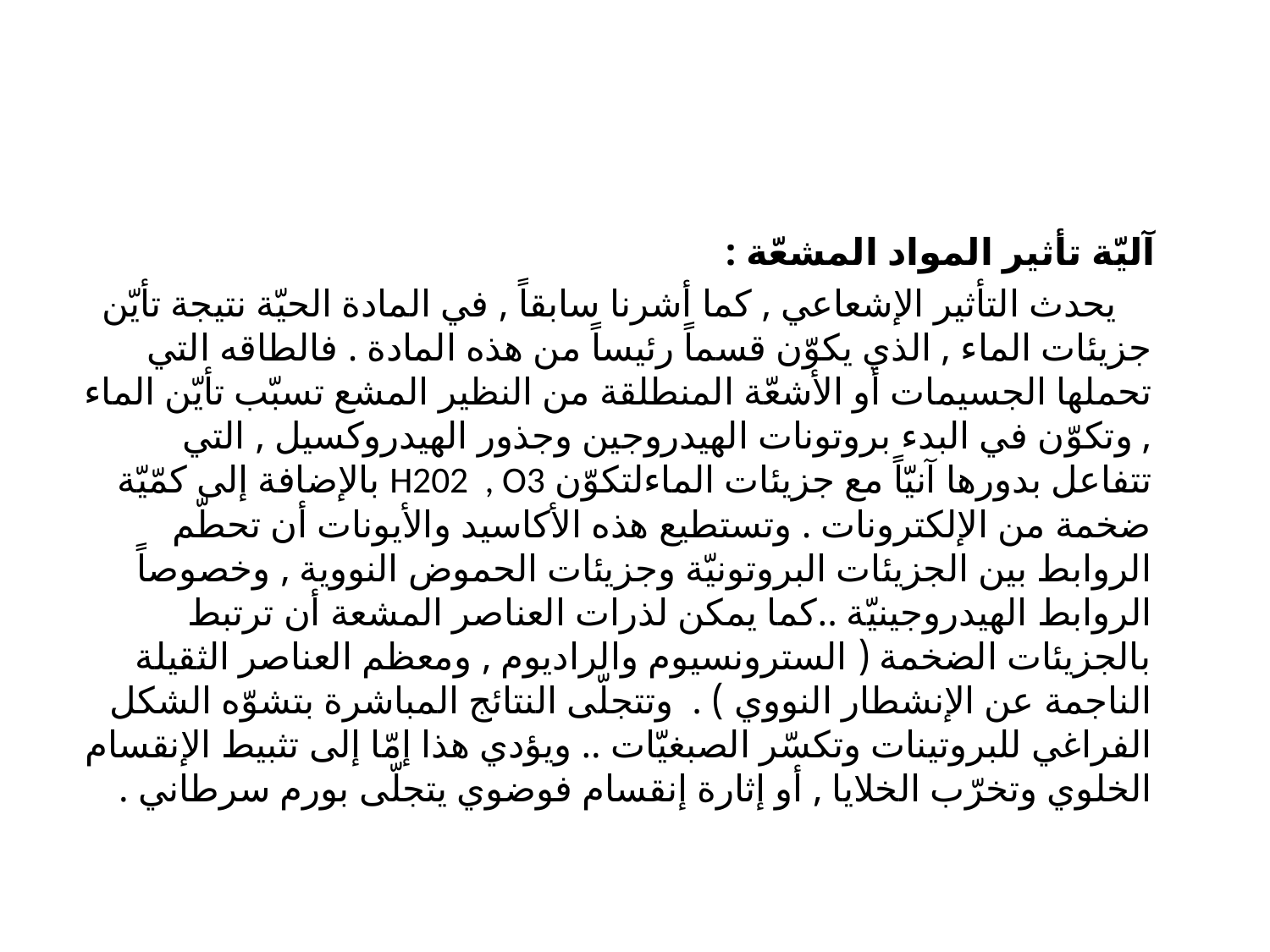

#
    آليّة تأثير المواد المشعّة :
        يحدث التأثير الإشعاعي , كما أشرنا سابقاً , في المادة الحيّة نتيجة تأيّن جزيئات الماء , الذي يكوّن قسماً رئيساً من هذه المادة . فالطاقه التي تحملها الجسيمات أو الأشعّة المنطلقة من النظير المشع تسبّب تأيّن الماء , وتكوّن في البدء بروتونات الهيدروجين وجذور الهيدروكسيل , التي تتفاعل بدورها آنيّاً مع جزيئات الماءلتكوّن H202  , O3 بالإضافة إلى كمّيّة ضخمة من الإلكترونات . وتستطيع هذه الأكاسيد والأيونات أن تحطّم الروابط بين الجزيئات البروتونيّة وجزيئات الحموض النووية , وخصوصاً الروابط الهيدروجينيّة ..كما يمكن لذرات العناصر المشعة أن ترتبط بالجزيئات الضخمة ( السترونسيوم والراديوم , ومعظم العناصر الثقيلة الناجمة عن الإنشطار النووي ) .  وتتجلّى النتائج المباشرة بتشوّه الشكل الفراغي للبروتينات وتكسّر الصبغيّات .. ويؤدي هذا إمّا إلى تثبيط الإنقسام الخلوي وتخرّب الخلايا , أو إثارة إنقسام فوضوي يتجلّى بورم سرطاني .